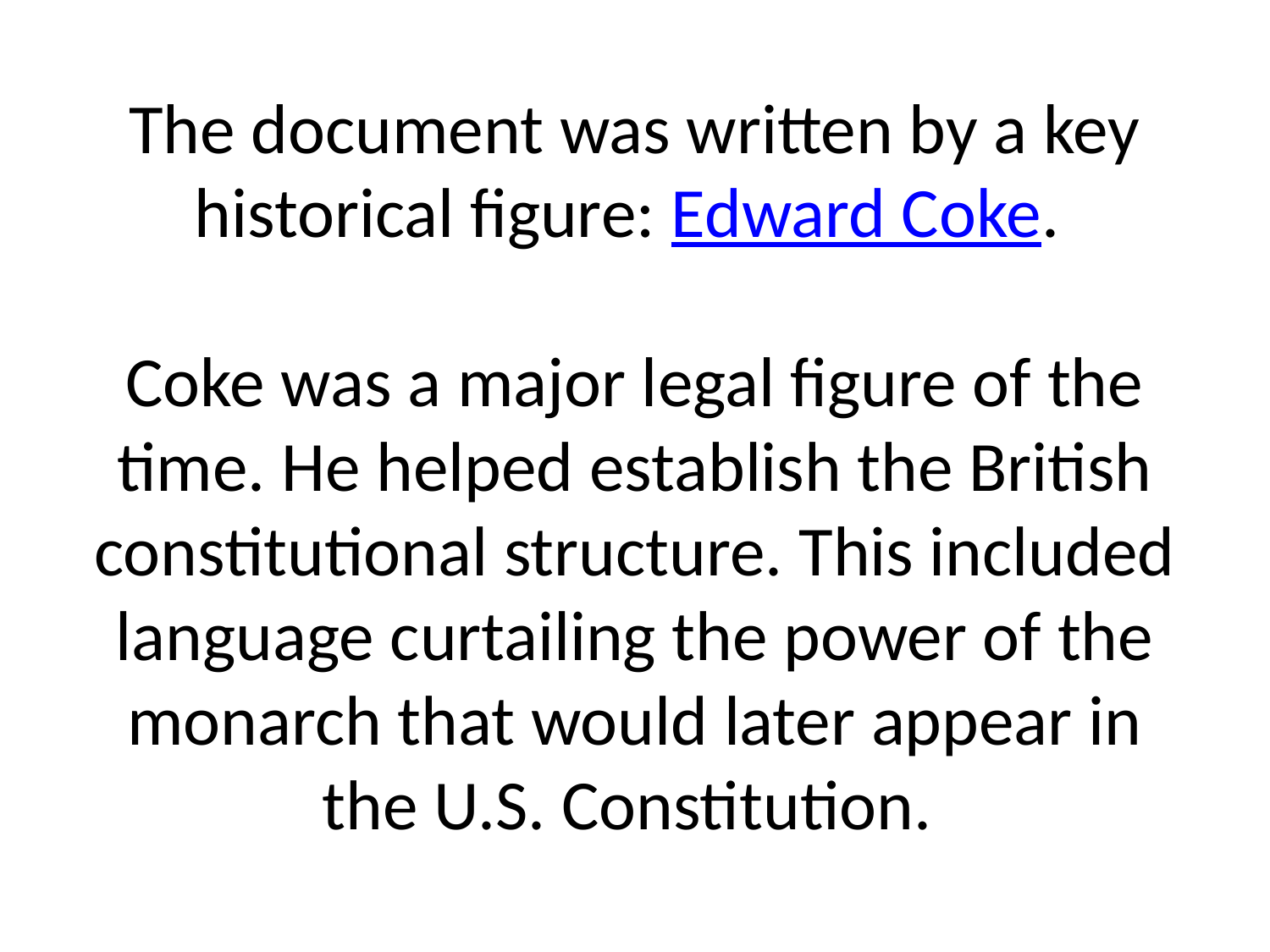

# The document was written by a key historical figure: Edward Coke. Coke was a major legal figure of the time. He helped establish the British constitutional structure. This included language curtailing the power of the monarch that would later appear in the U.S. Constitution.